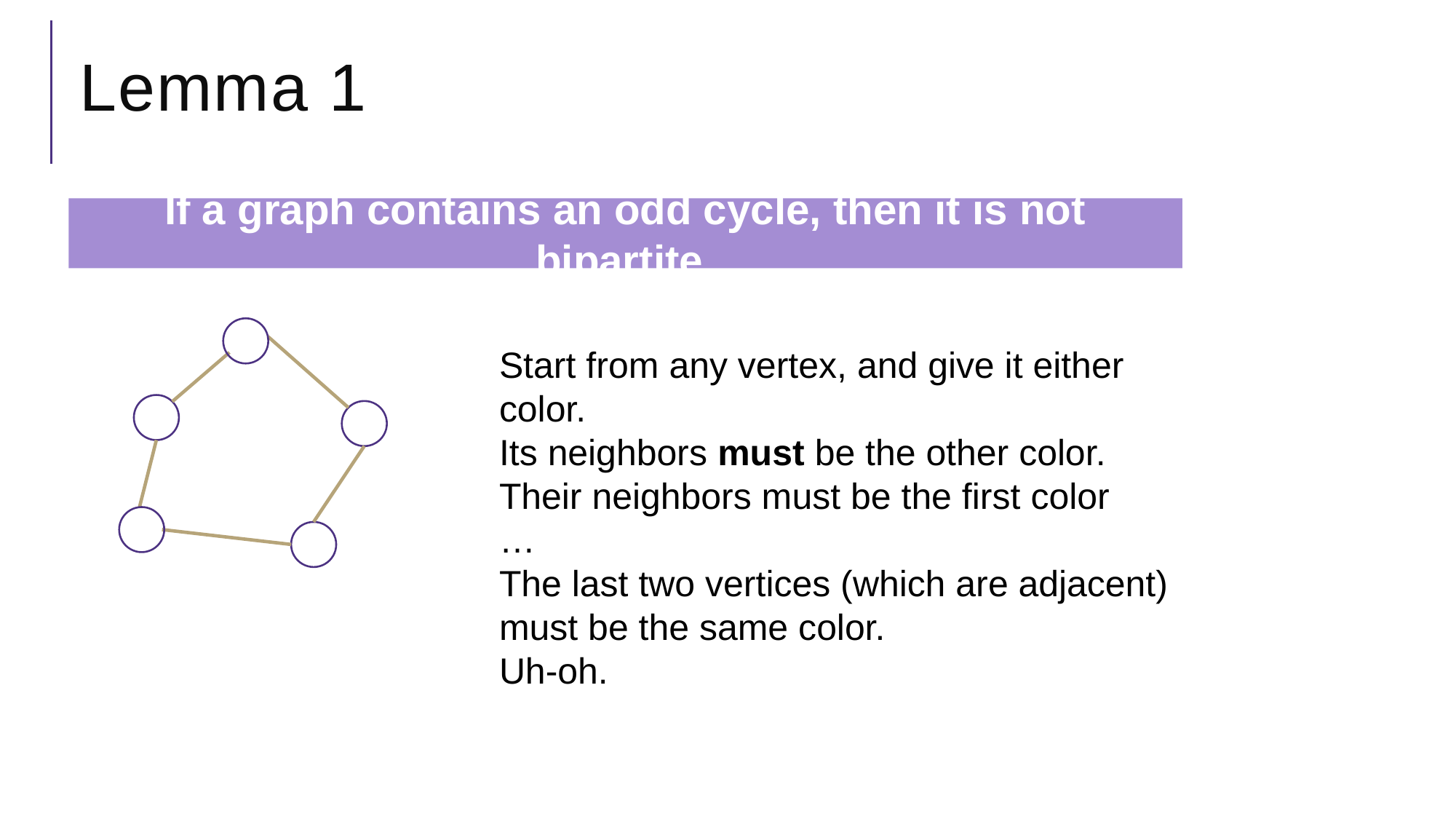

# Lemma 1
If a graph contains an odd cycle, then it is not bipartite.

Start from any vertex, and give it either color.
Its neighbors must be the other color.
Their neighbors must be the first color
…
The last two vertices (which are adjacent) must be the same color.
Uh-oh.